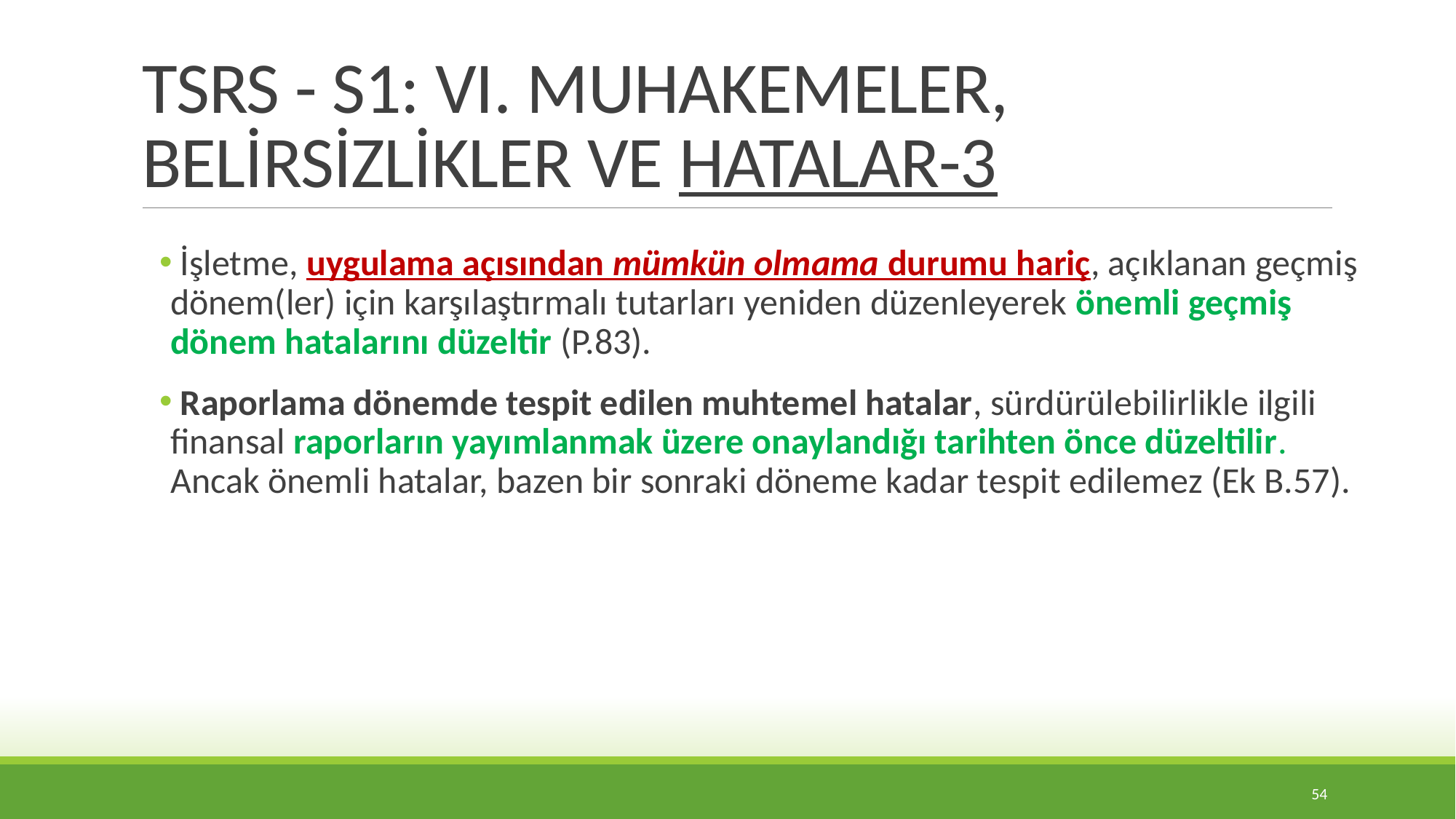

# TSRS - S1: VI. MUHAKEMELER, BELİRSİZLİKLER VE HATALAR-3
 İşletme, uygulama açısından mümkün olmama durumu hariç, açıklanan geçmiş dönem(ler) için karşılaştırmalı tutarları yeniden düzenleyerek önemli geçmiş dönem hatalarını düzeltir (P.83).
 Raporlama dönemde tespit edilen muhtemel hatalar, sürdürülebilirlikle ilgili finansal raporların yayımlanmak üzere onaylandığı tarihten önce düzeltilir. Ancak önemli hatalar, bazen bir sonraki döneme kadar tespit edilemez (Ek B.57).
54